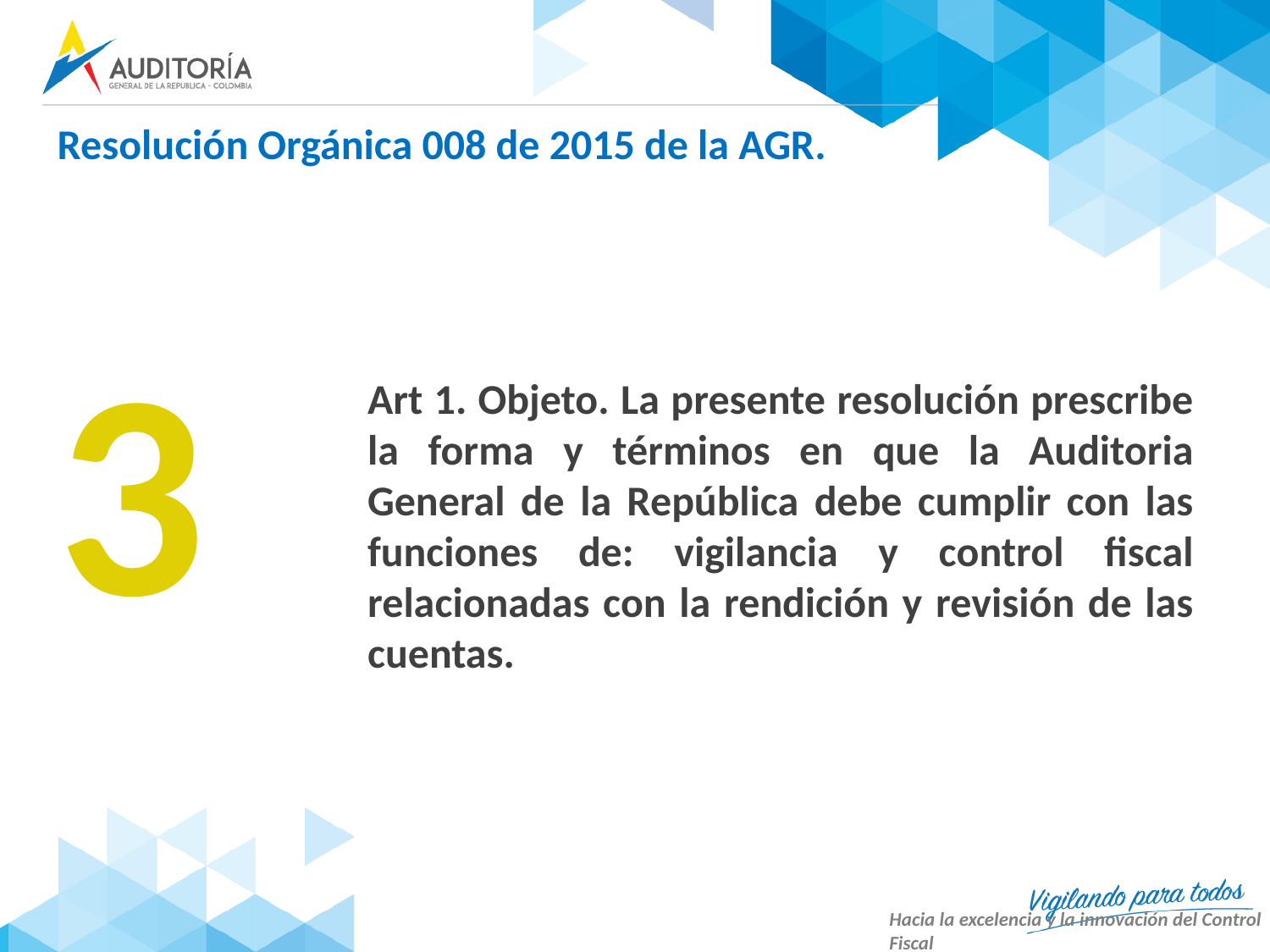

Resolución Orgánica 008 de 2015 de la AGR.
3
# Art 1. Objeto. La presente resolución prescribe la forma y términos en que la Auditoria General de la República debe cumplir con las funciones de: vigilancia y control fiscal relacionadas con la rendición y revisión de las cuentas.